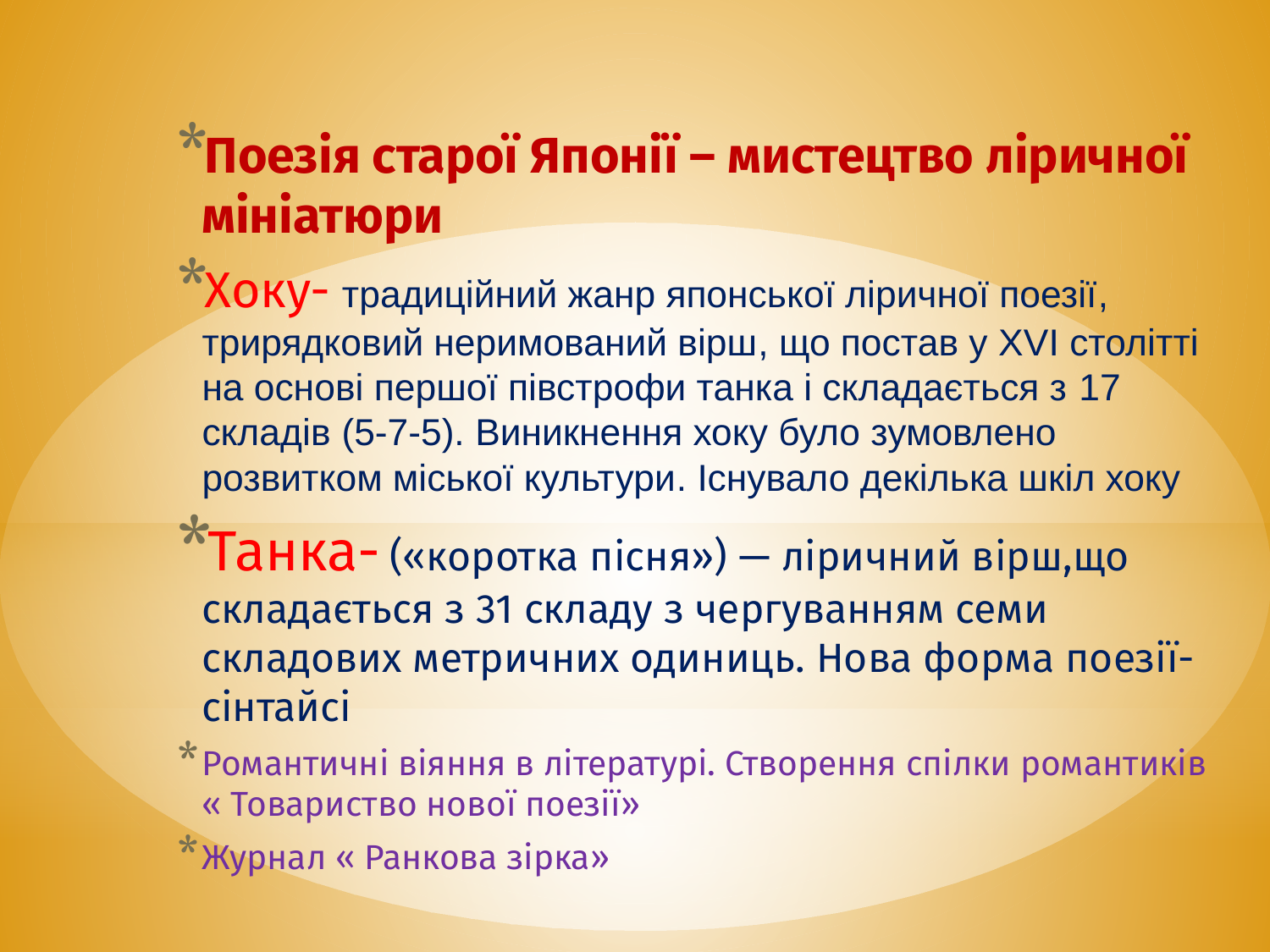

Поезія старої Японії – мистецтво ліричної мініатюри
Хоку- традиційний жанр японської ліричної поезії, трирядковий неримований вірш, що постав у XVІ столітті на основі першої півстрофи танка і складається з 17 складів (5-7-5). Виникнення хоку було зумовлено розвитком міської культури. Існувало декілька шкіл хоку
Танка- («коротка пісня») — ліричний вірш,що складається з 31 складу з чергуванням семи складових метричних одиниць. Нова форма поезії- сінтайсі
Романтичні віяння в літературі. Створення спілки романтиків « Товариство нової поезії»
Журнал « Ранкова зірка»

#